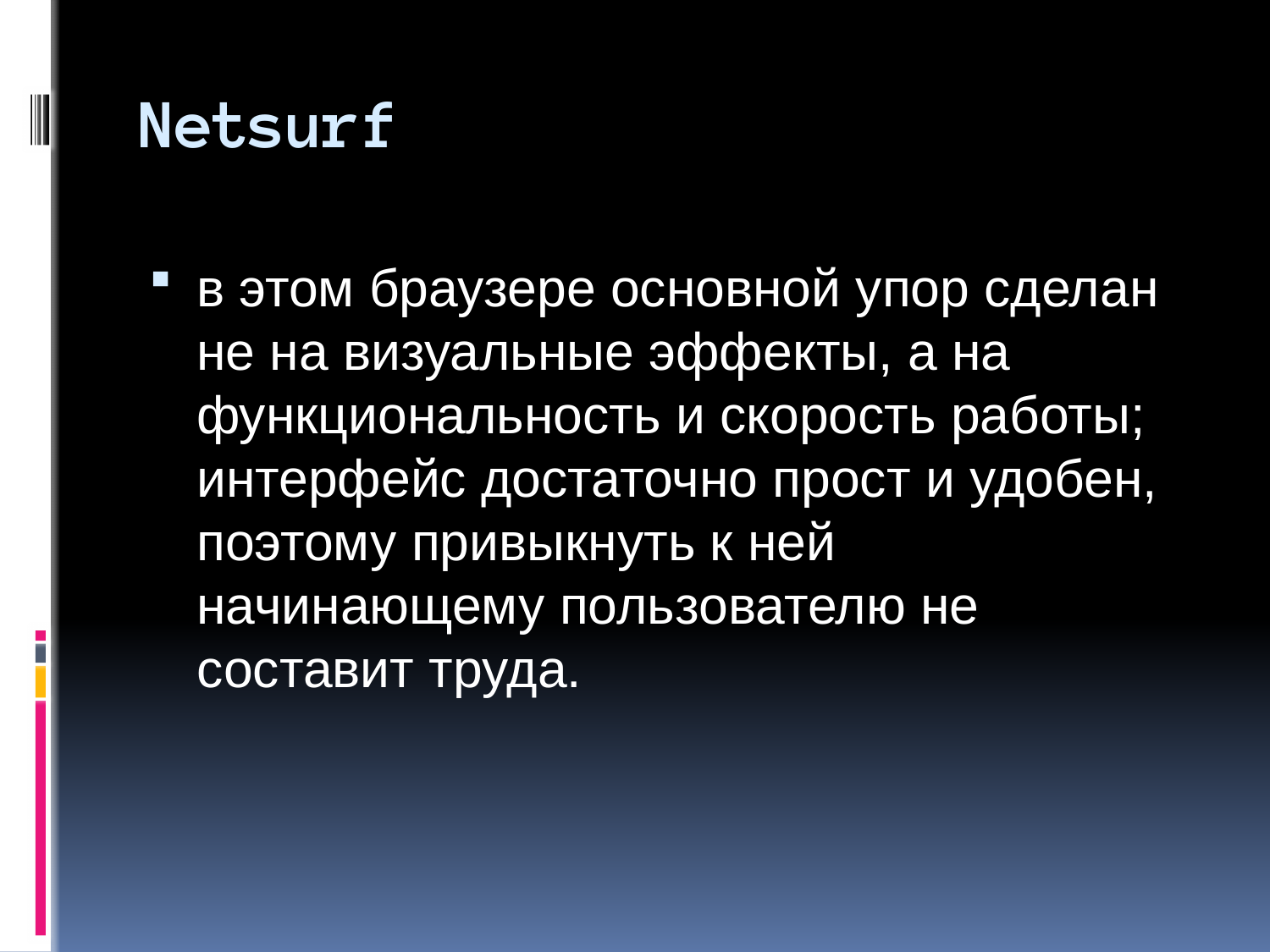

# Netsurf
в этом браузере основной упор сделан не на визуальные эффекты, а на функциональность и скорость работы; интерфейс достаточно прост и удобен, поэтому привыкнуть к ней начинающему пользователю не составит труда.